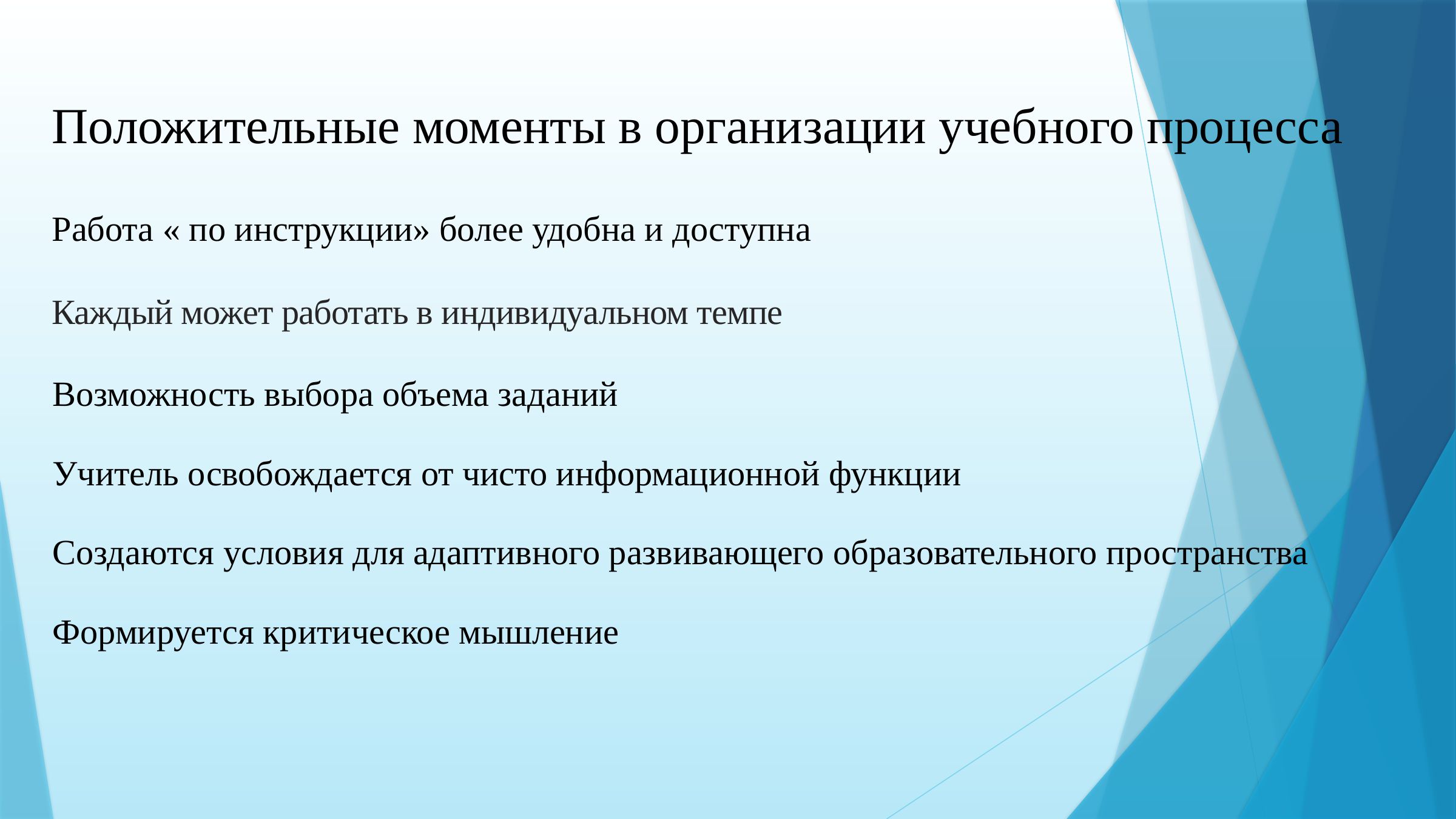

Положительные моменты в организации учебного процесса
Работа « по инструкции» более удобна и доступна
Каждый может работать в индивидуальном темпе

Возможность выбора объема заданий
Учитель освобождается от чисто информационной функции
Создаются условия для адаптивного развивающего образовательного пространства
Формируется критическое мышление